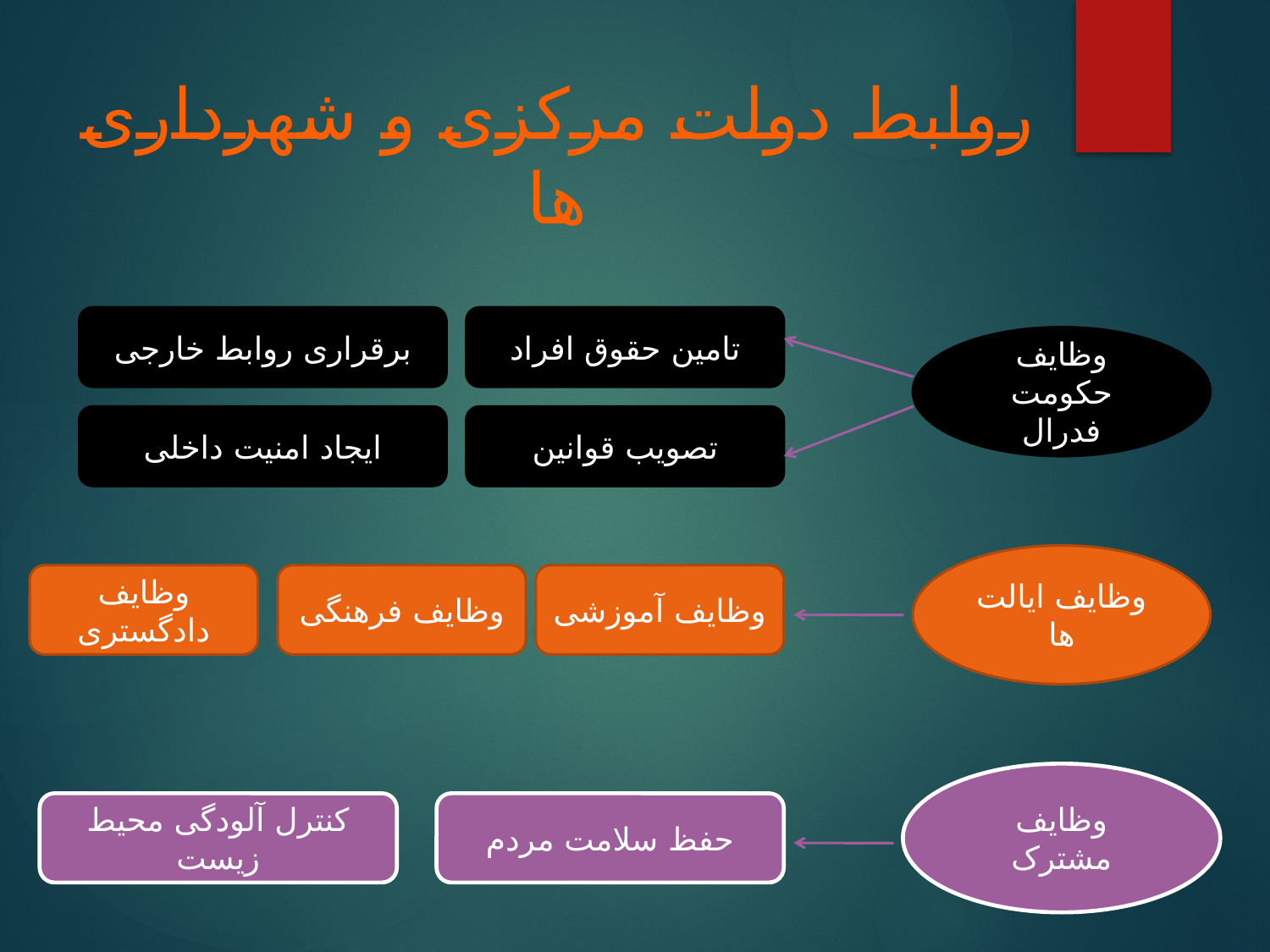

# روابط دولت مرکزی و شهرداری ها
برقراری روابط خارجی
تامین حقوق افراد
وظایف حکومت فدرال
ایجاد امنیت داخلی
تصویب قوانین
وظایف ایالت ها
وظایف دادگستری
وظایف فرهنگی
وظایف آموزشی
وظایف مشترک
کنترل آلودگی محیط زیست
حفظ سلامت مردم